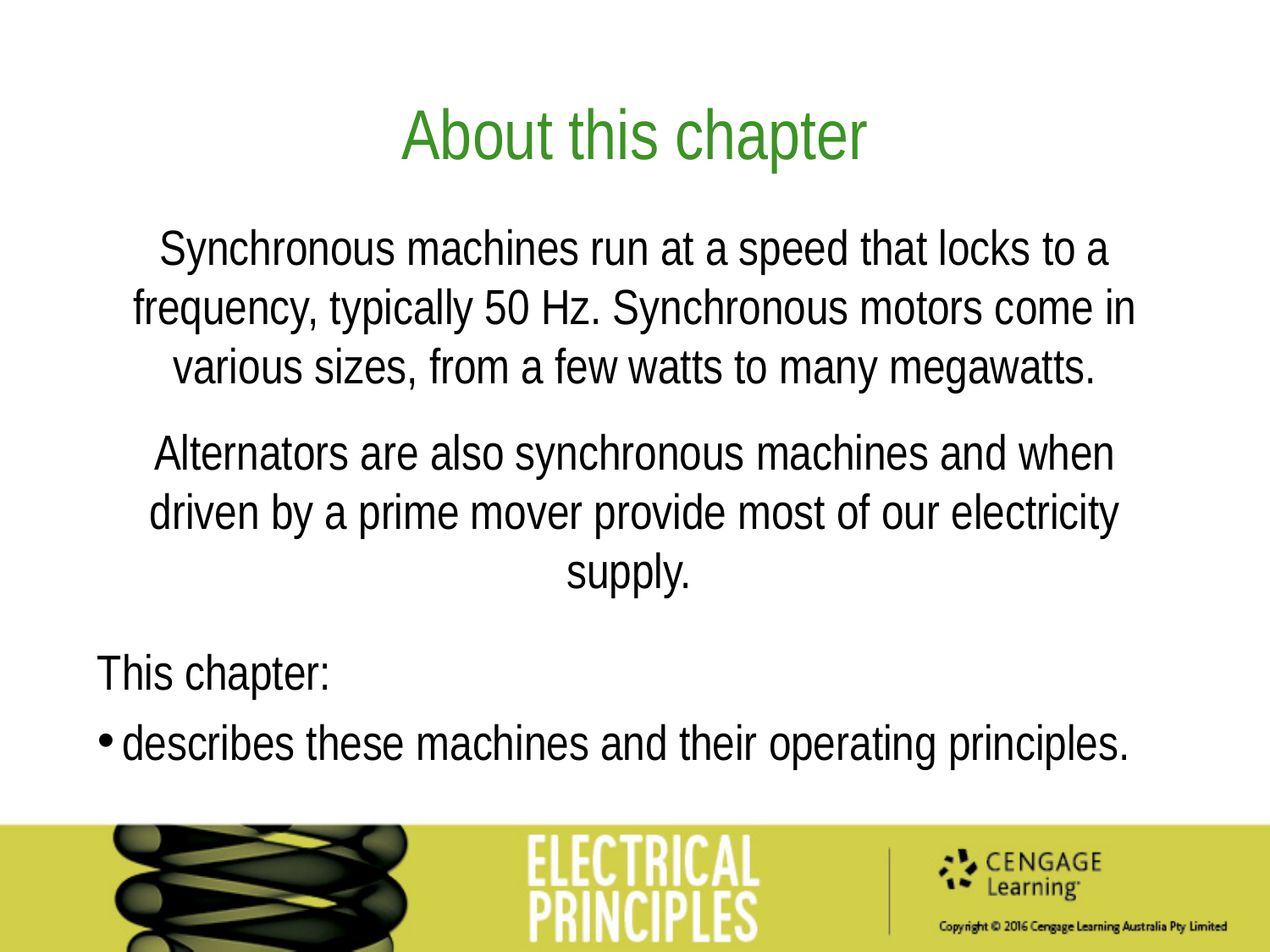

About this chapter
Synchronous machines run at a speed that locks to a frequency, typically 50 Hz. Synchronous motors come in various sizes, from a few watts to many megawatts.
Alternators are also synchronous machines and when driven by a prime mover provide most of our electricity supply.
This chapter:
describes these machines and their operating principles.